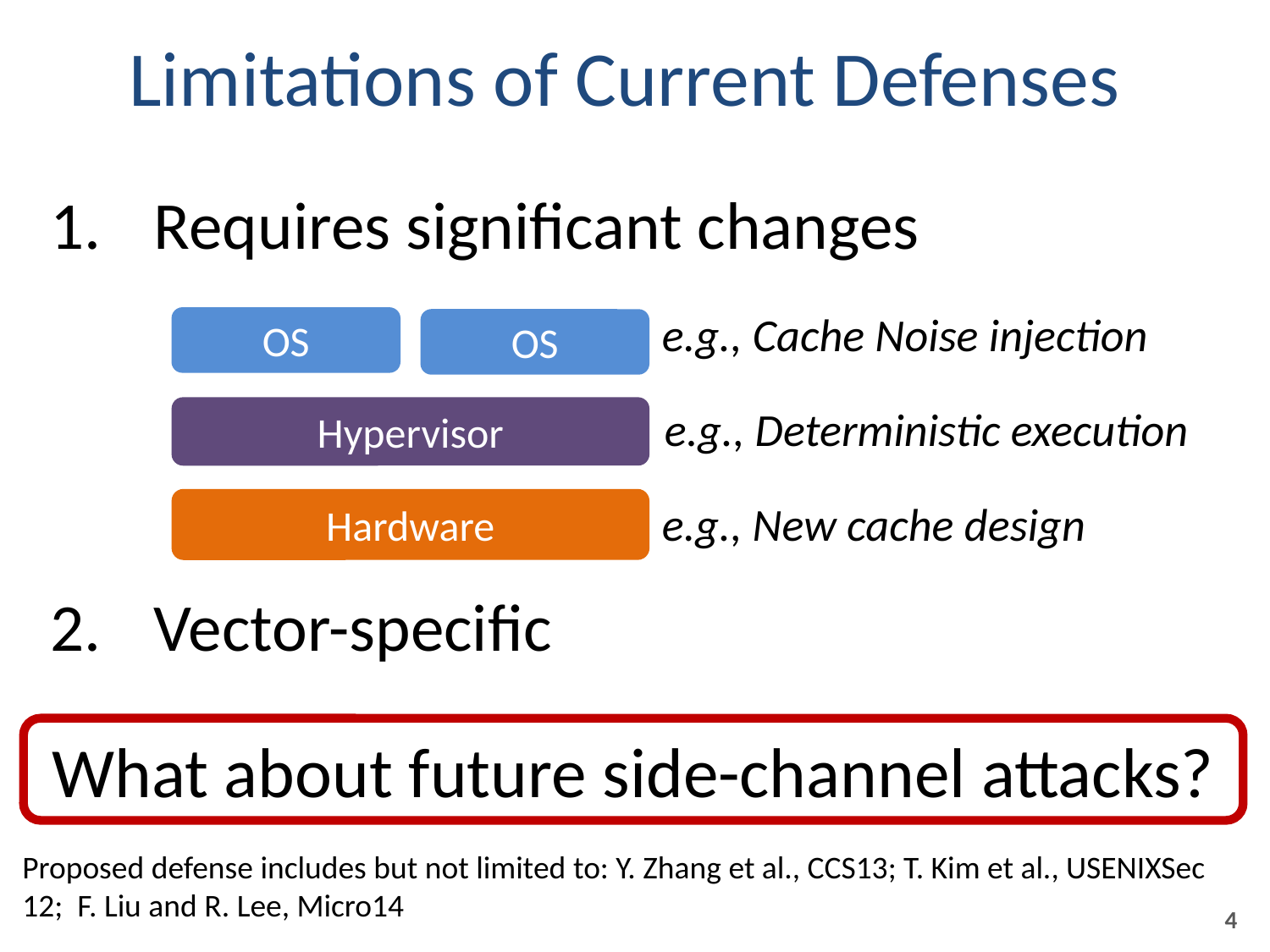

Limitations of Current Defenses
Requires significant changes

Vector-specific

e.g., Cache Noise injection
OS
OS
e.g., Deterministic execution

Hypervisor
Hardware
e.g., New cache design
What about future side-channel attacks?
Proposed defense includes but not limited to: Y. Zhang et al., CCS13; T. Kim et al., USENIXSec 12;  F. Liu and R. Lee, Micro14
4